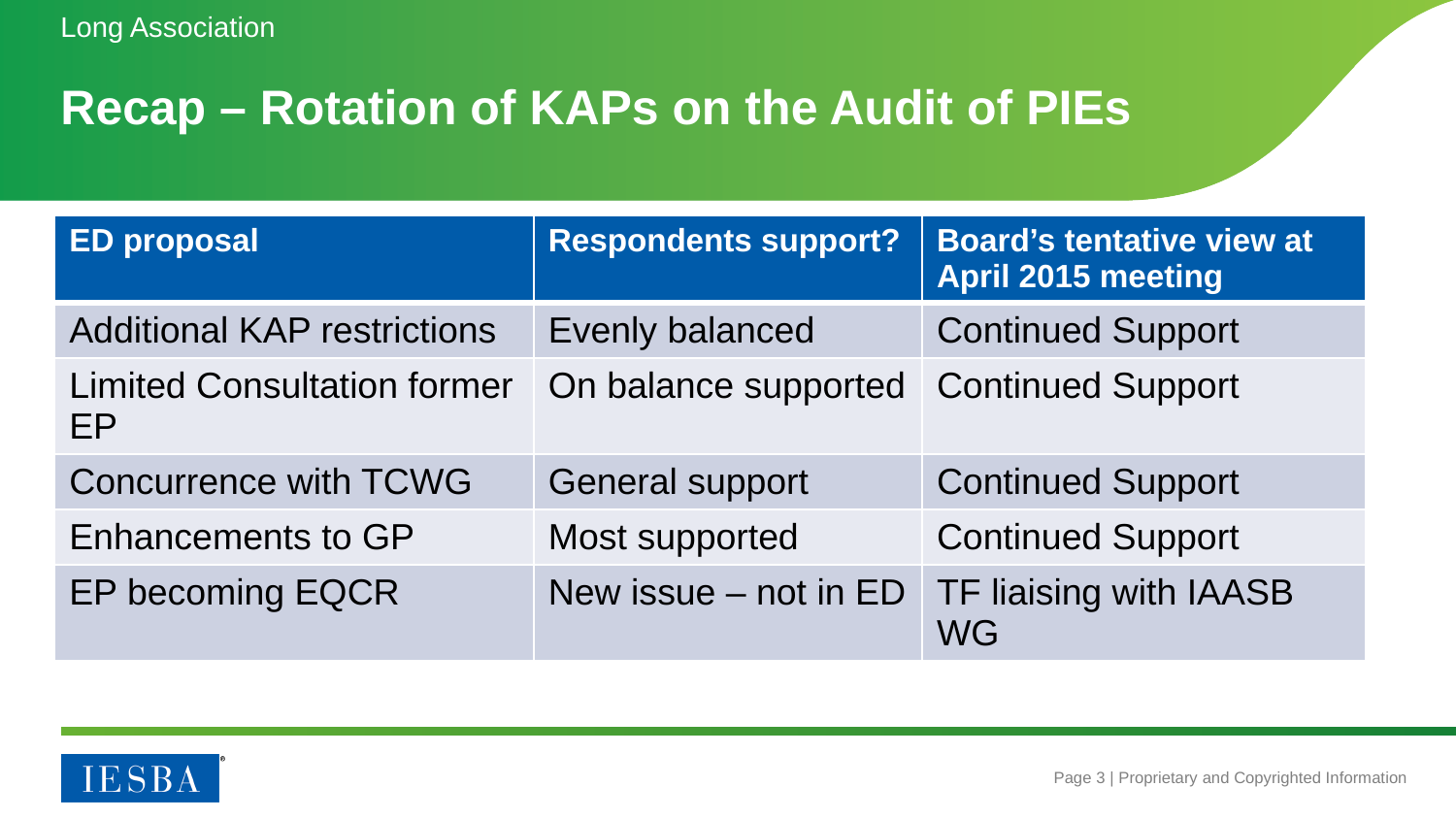

Long Association
# Recap – Rotation of KAPs on the Audit of PIEs
| ED proposal | Respondents support? | Board’s tentative view at April 2015 meeting |
| --- | --- | --- |
| Additional KAP restrictions | Evenly balanced | Continued Support |
| Limited Consultation former EP | On balance supported | Continued Support |
| Concurrence with TCWG | General support | Continued Support |
| Enhancements to GP | Most supported | Continued Support |
| EP becoming EQCR | New issue – not in ED | TF liaising with IAASB WG |